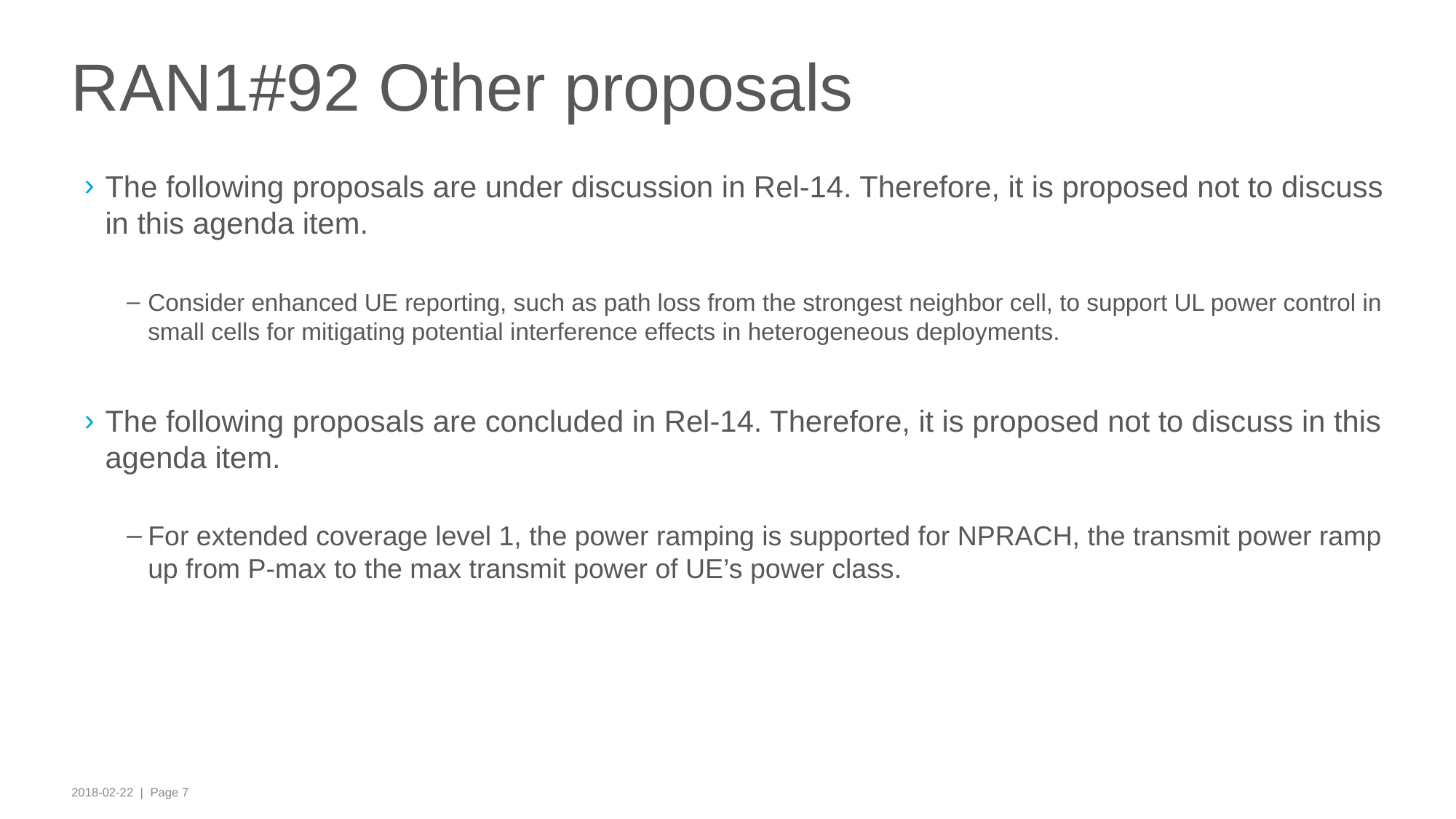

# RAN1#92 Other proposals
The following proposals are under discussion in Rel-14. Therefore, it is proposed not to discuss in this agenda item.

Consider enhanced UE reporting, such as path loss from the strongest neighbor cell, to support UL power control in small cells for mitigating potential interference effects in heterogeneous deployments.

The following proposals are concluded in Rel-14. Therefore, it is proposed not to discuss in this agenda item.

For extended coverage level 1, the power ramping is supported for NPRACH, the transmit power ramp up from P-max to the max transmit power of UE’s power class.